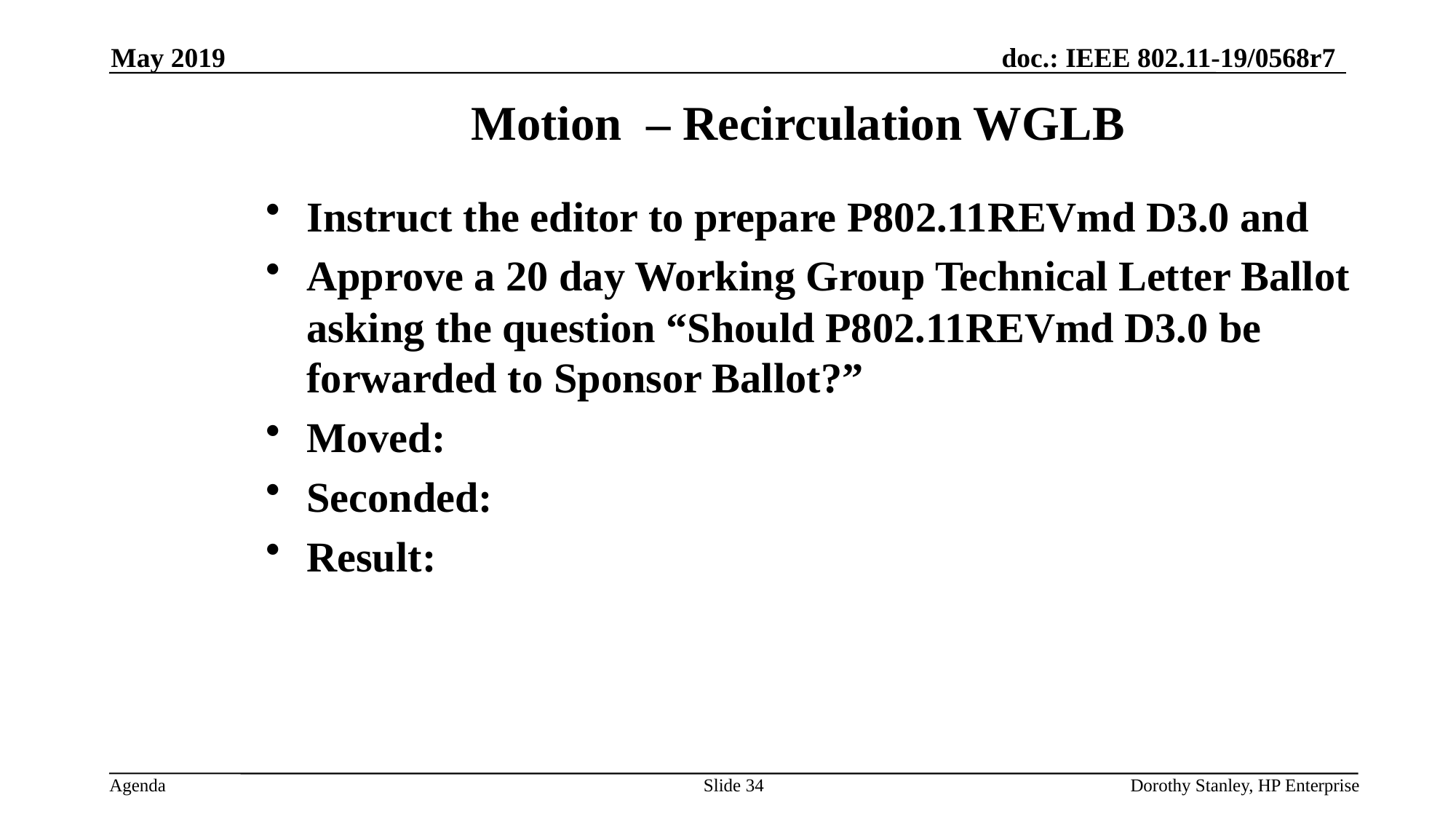

May 2019
Motion  – Recirculation WGLB
Instruct the editor to prepare P802.11REVmd D3.0 and
Approve a 20 day Working Group Technical Letter Ballot asking the question “Should P802.11REVmd D3.0 be forwarded to Sponsor Ballot?”
Moved:
Seconded:
Result:

Slide 34
Dorothy Stanley, HP Enterprise